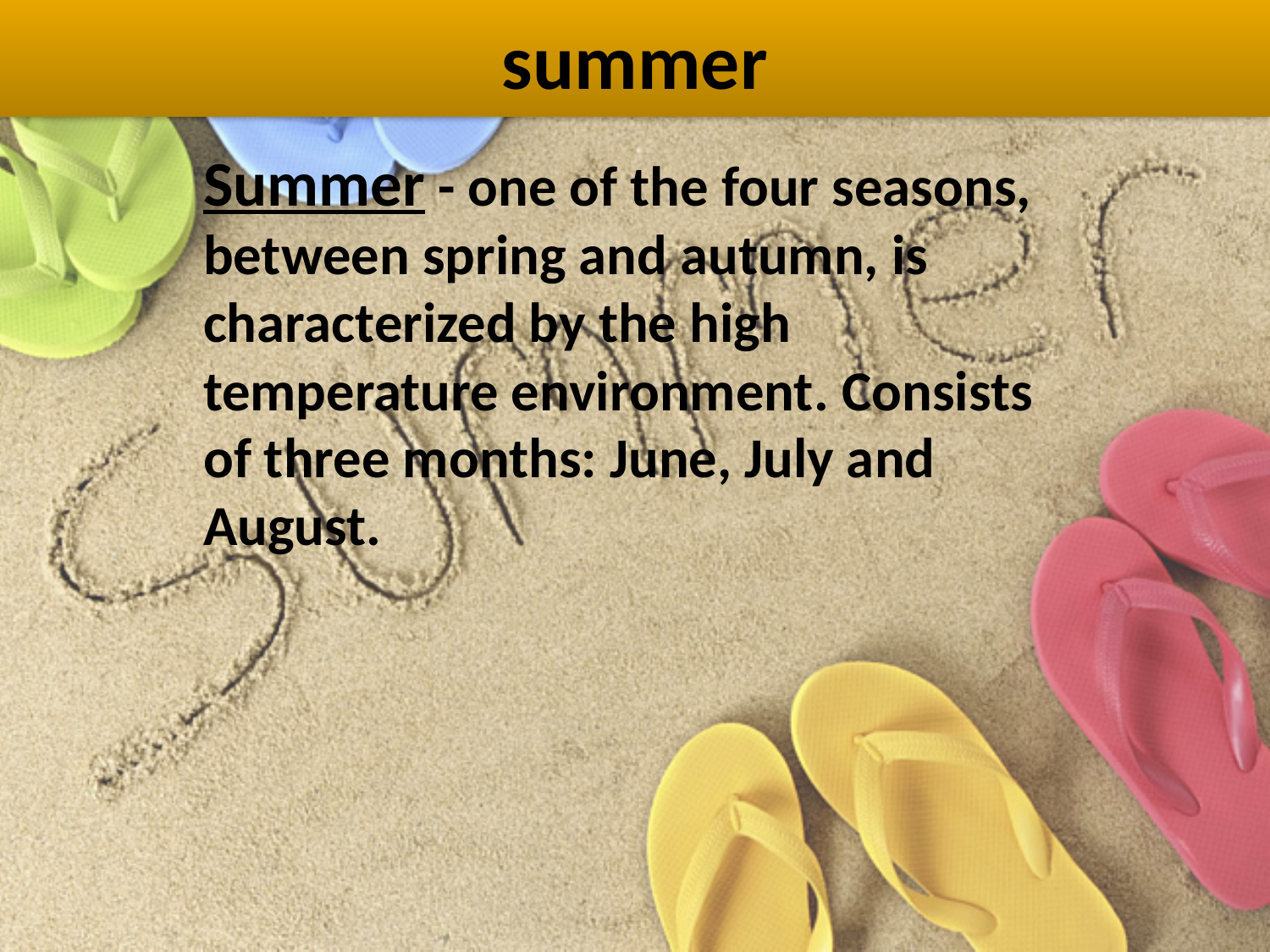

# summer
Summer - one of the four seasons, between spring and autumn, is characterized by the high temperature environment. Consists of three months: June, July and August.